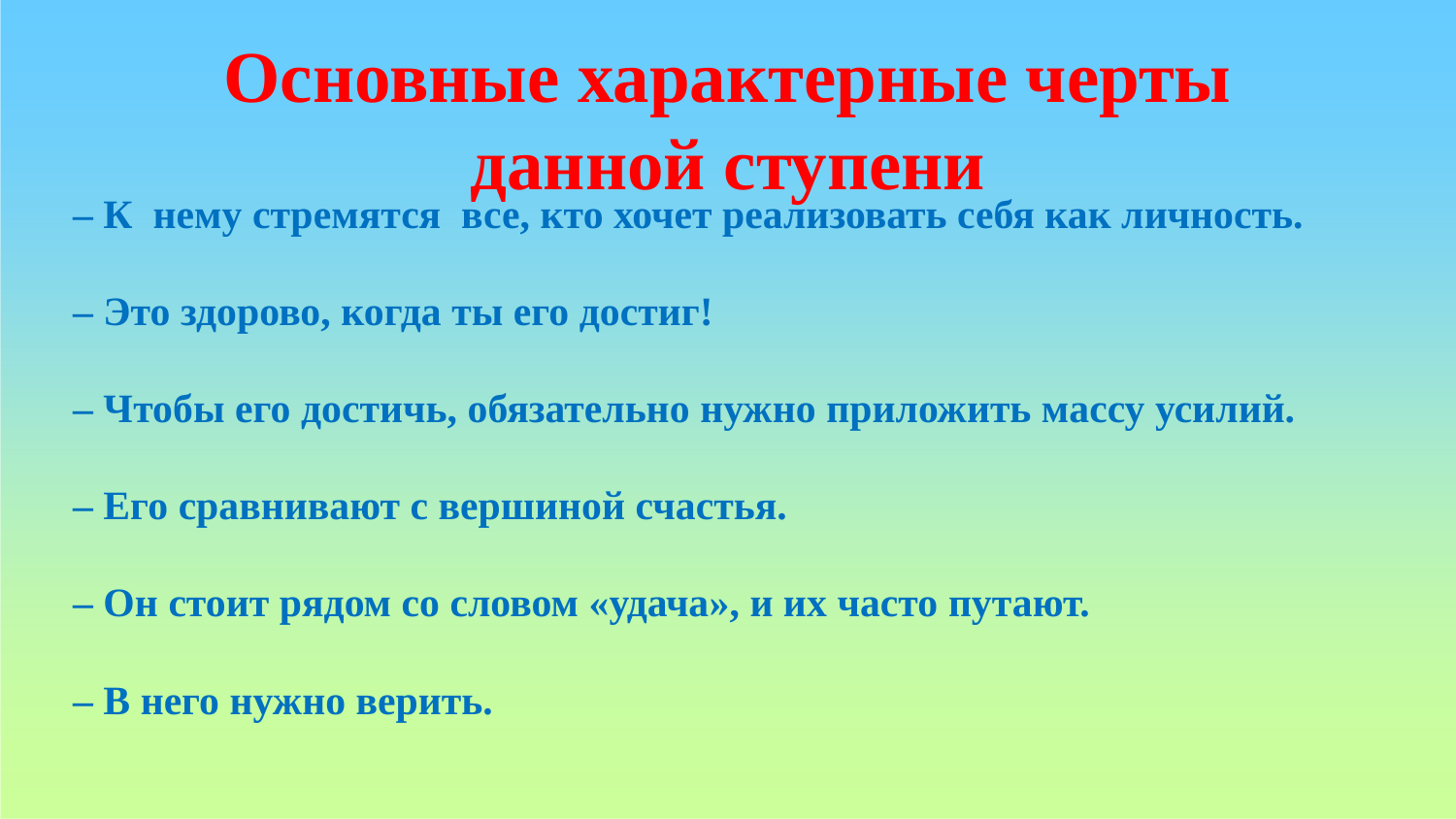

# Основные характерные черты данной ступени
– К  нему стремятся  все, кто хочет реализовать себя как личность.
– Это здорово, когда ты его достиг!
– Чтобы его достичь, обязательно нужно приложить массу усилий.

– Его сравнивают с вершиной счастья.

– Он стоит рядом со словом «удача», и их часто путают.
– В него нужно верить.